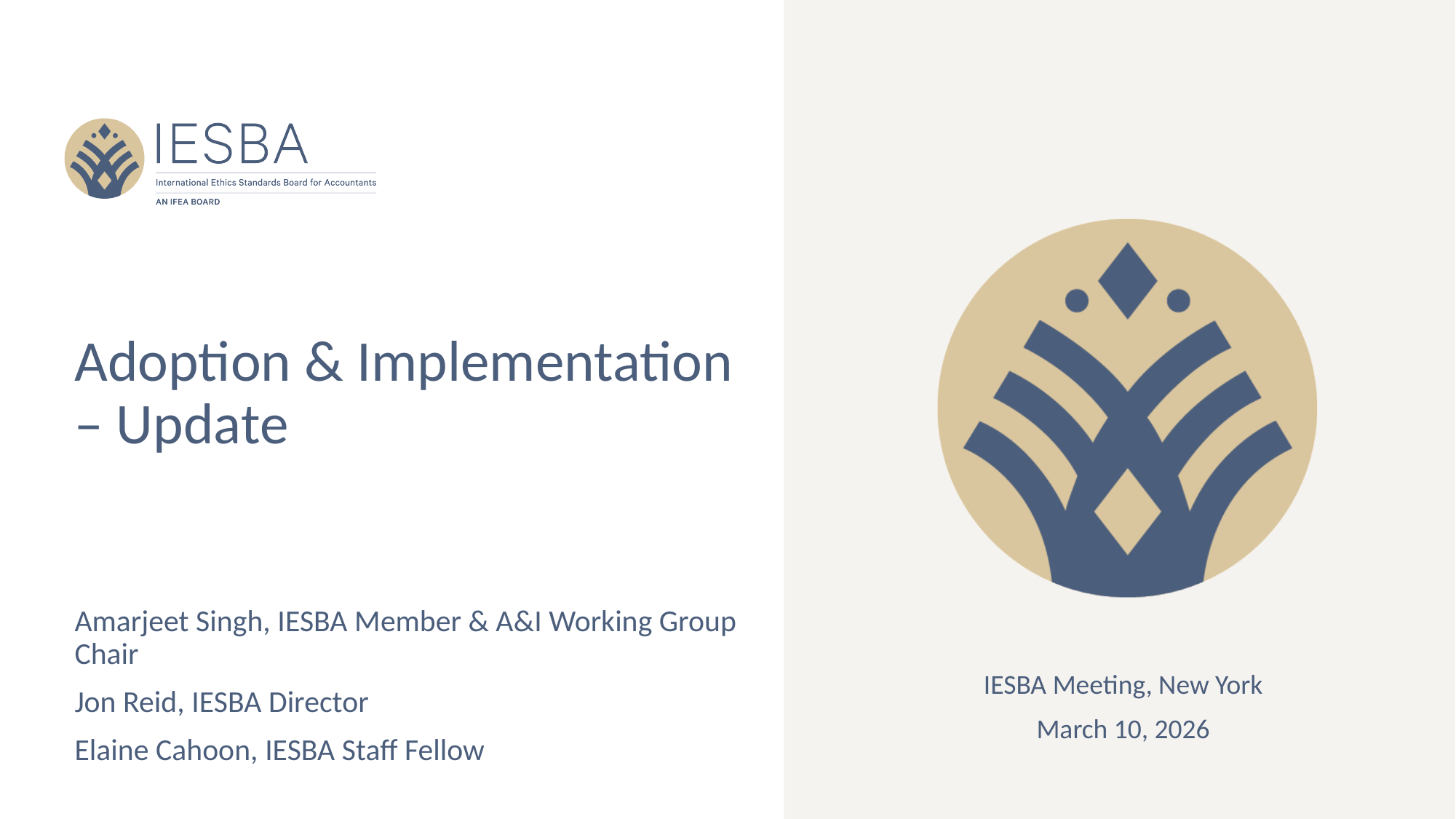

# Adoption & Implementation – Update
Amarjeet Singh, IESBA Member & A&I Working Group Chair
Jon Reid, IESBA Director
Elaine Cahoon, IESBA Staff Fellow
IESBA Meeting, New York
March 10, 2026